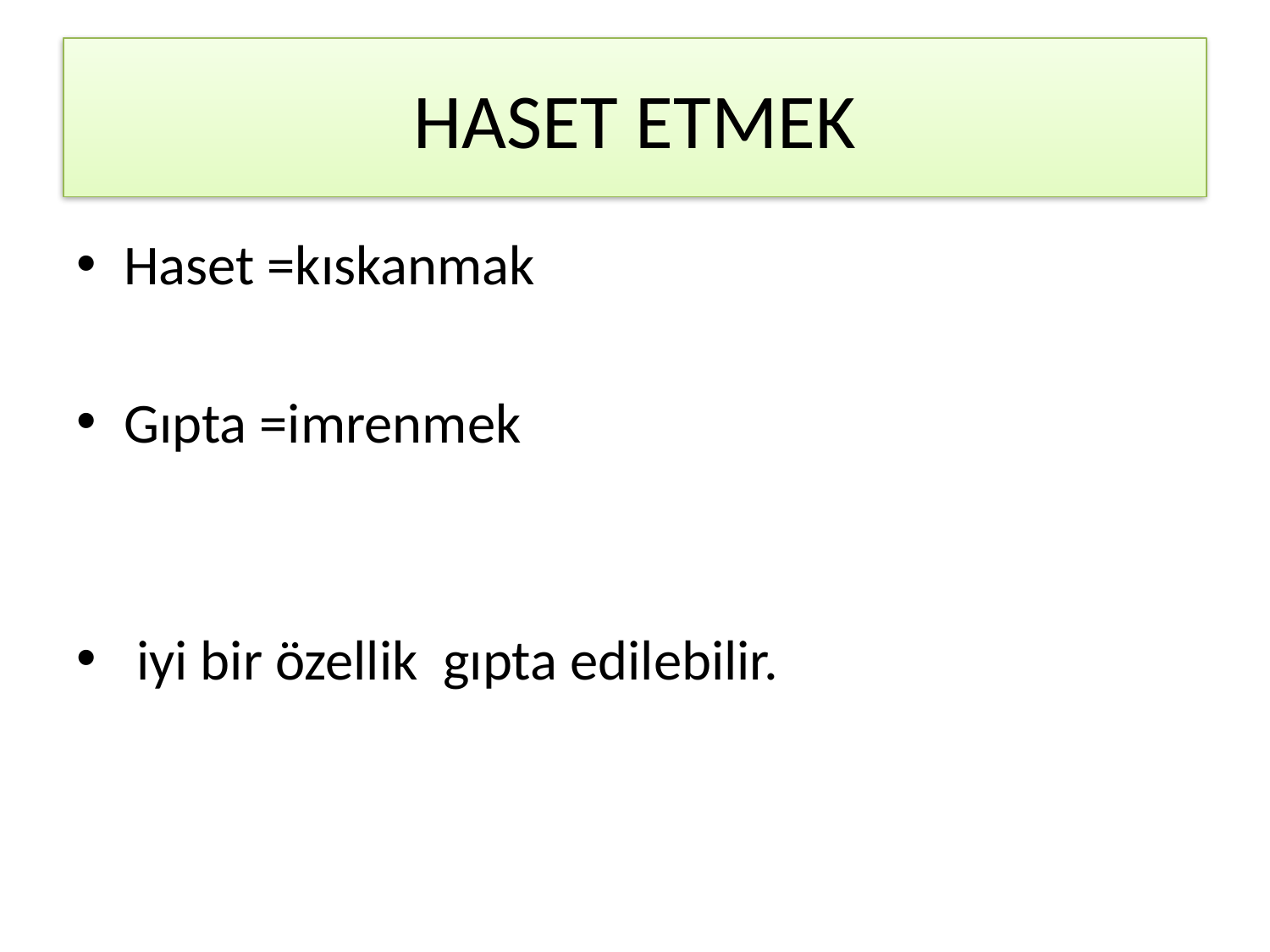

# HASET ETMEK
Haset =kıskanmak

Gıpta =imrenmek

 iyi bir özellik  gıpta edilebilir.